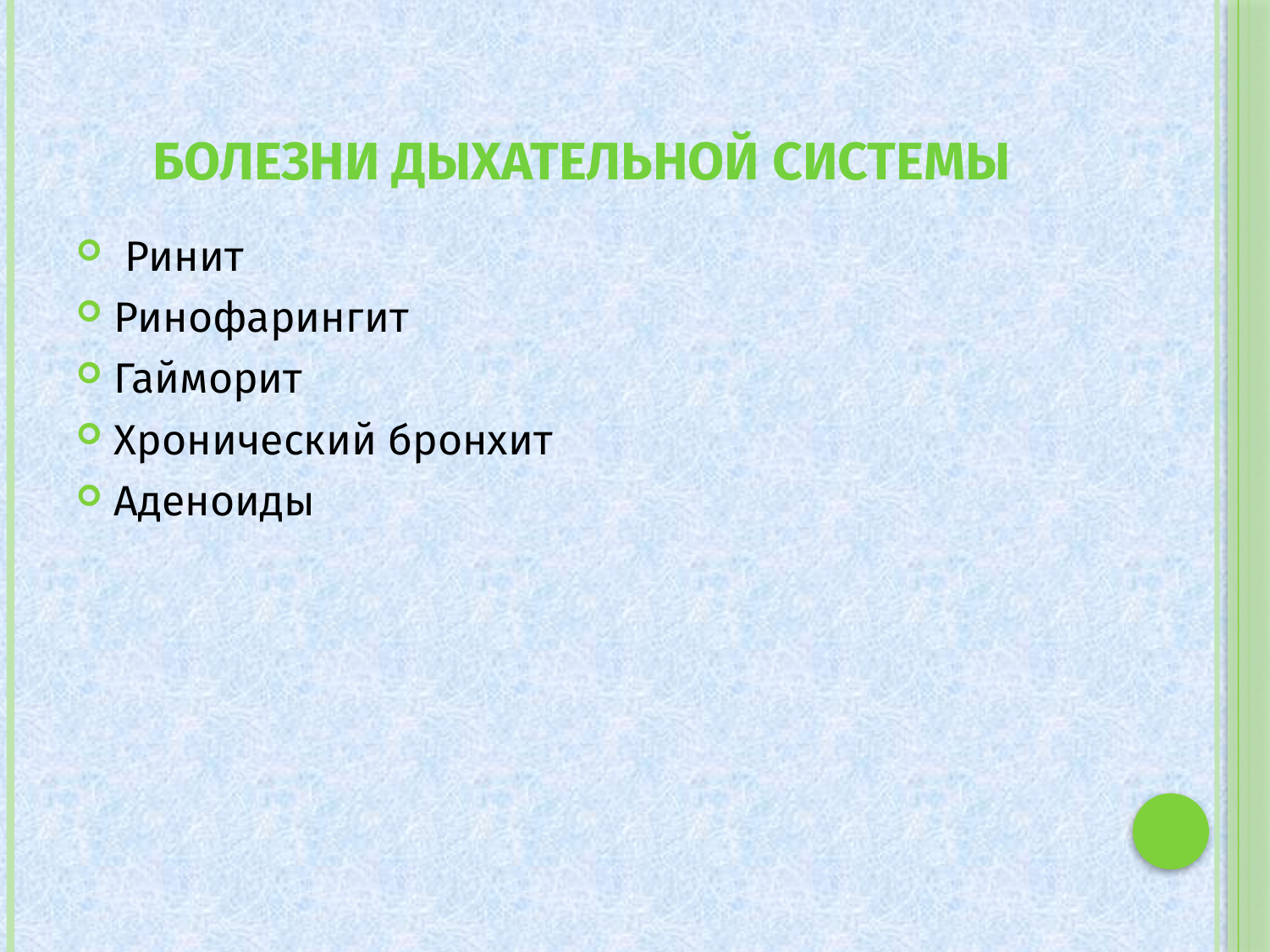

# Болезни дыхательной системы
 Ринит
Ринофарингит
Гайморит
Хронический бронхит
Аденоиды